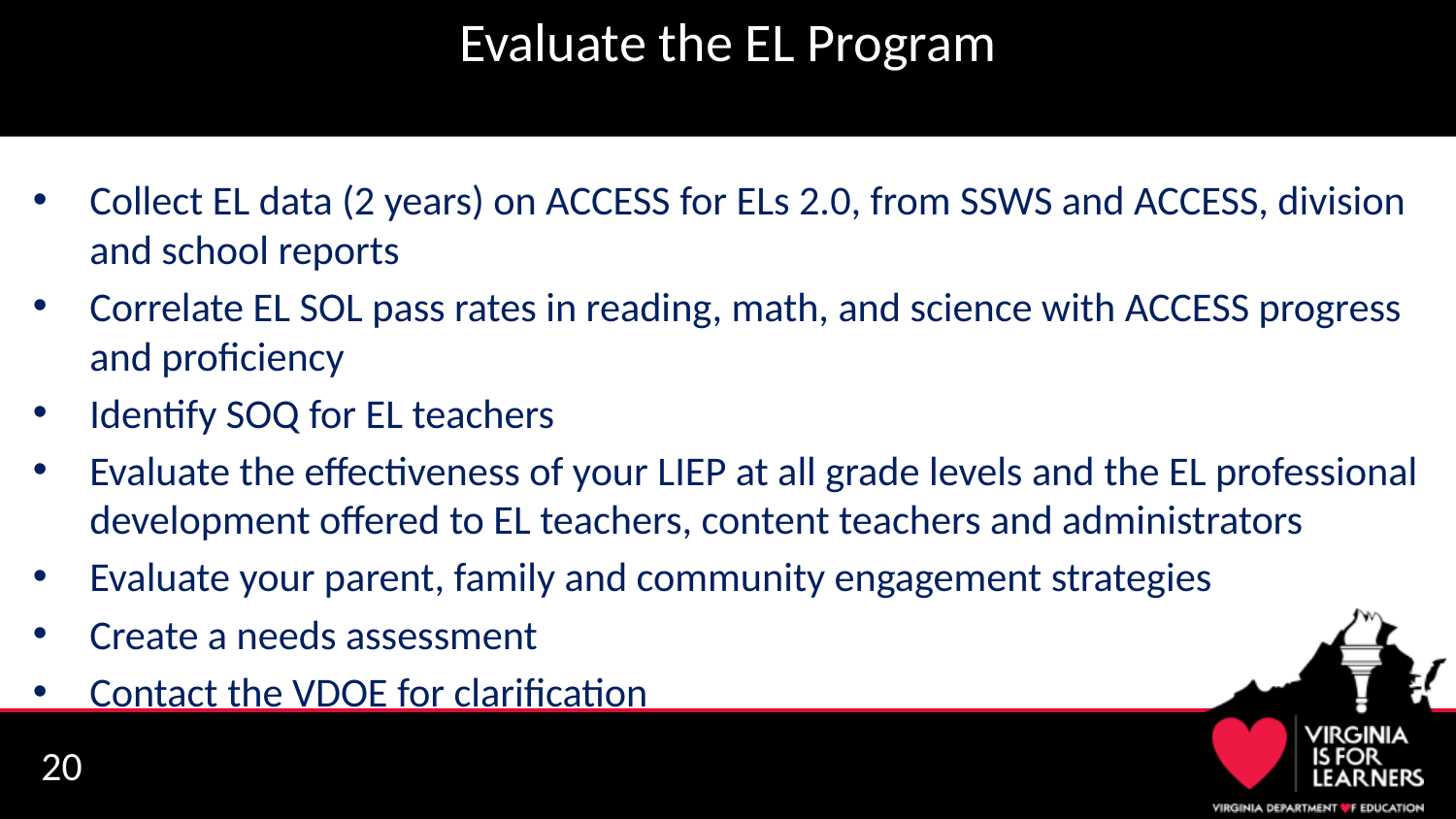

# Evaluate the EL Program
Collect EL data (2 years) on ACCESS for ELs 2.0, from SSWS and ACCESS, division and school reports
Correlate EL SOL pass rates in reading, math, and science with ACCESS progress and proficiency
Identify SOQ for EL teachers
Evaluate the effectiveness of your LIEP at all grade levels and the EL professional development offered to EL teachers, content teachers and administrators
Evaluate your parent, family and community engagement strategies
Create a needs assessment
Contact the VDOE for clarification